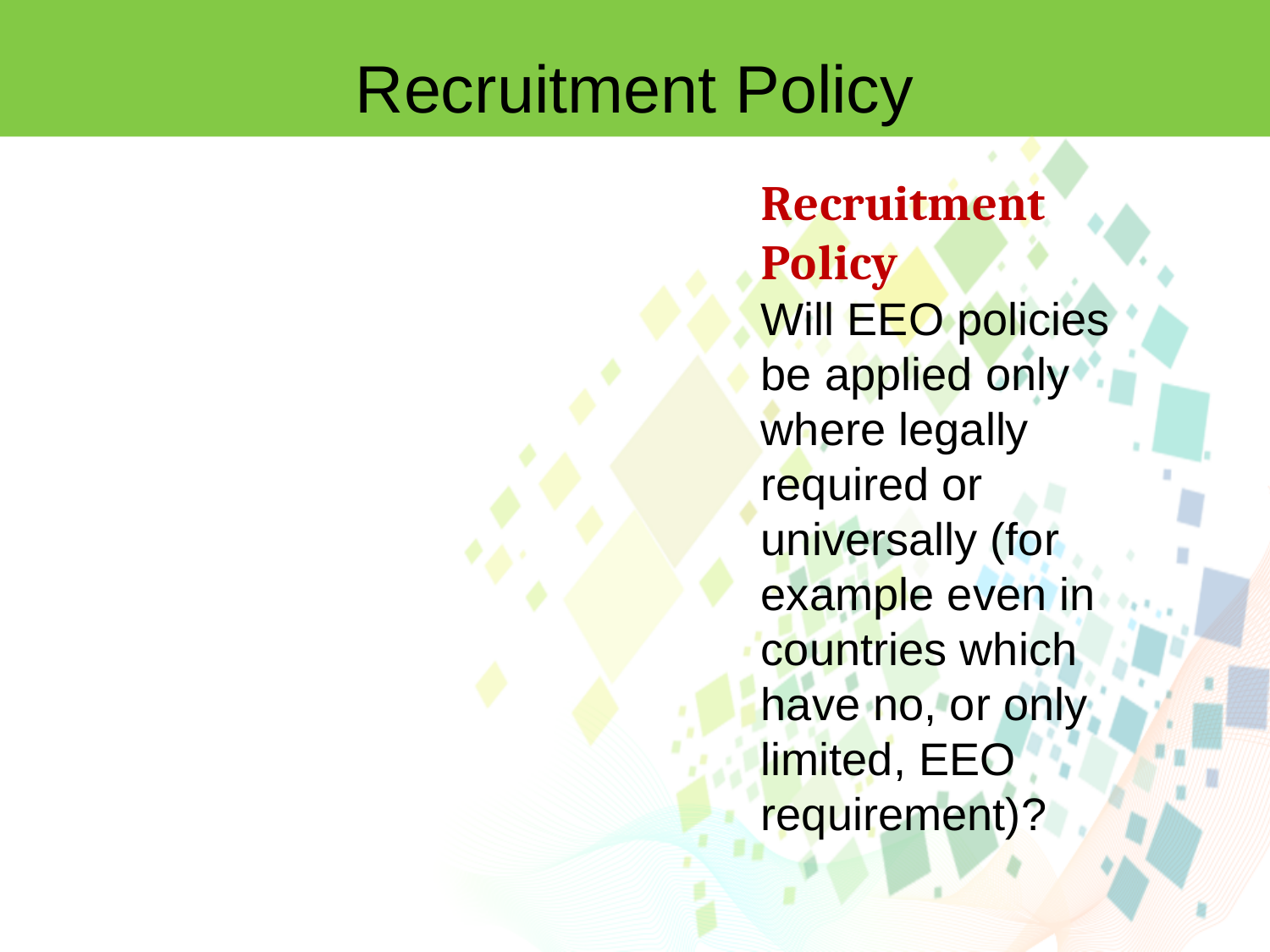

Recruitment Policy
Recruitment Policy
Will EEO policies be applied only where legally required or universally (for example even in countries which have no, or only limited, EEO requirement)?